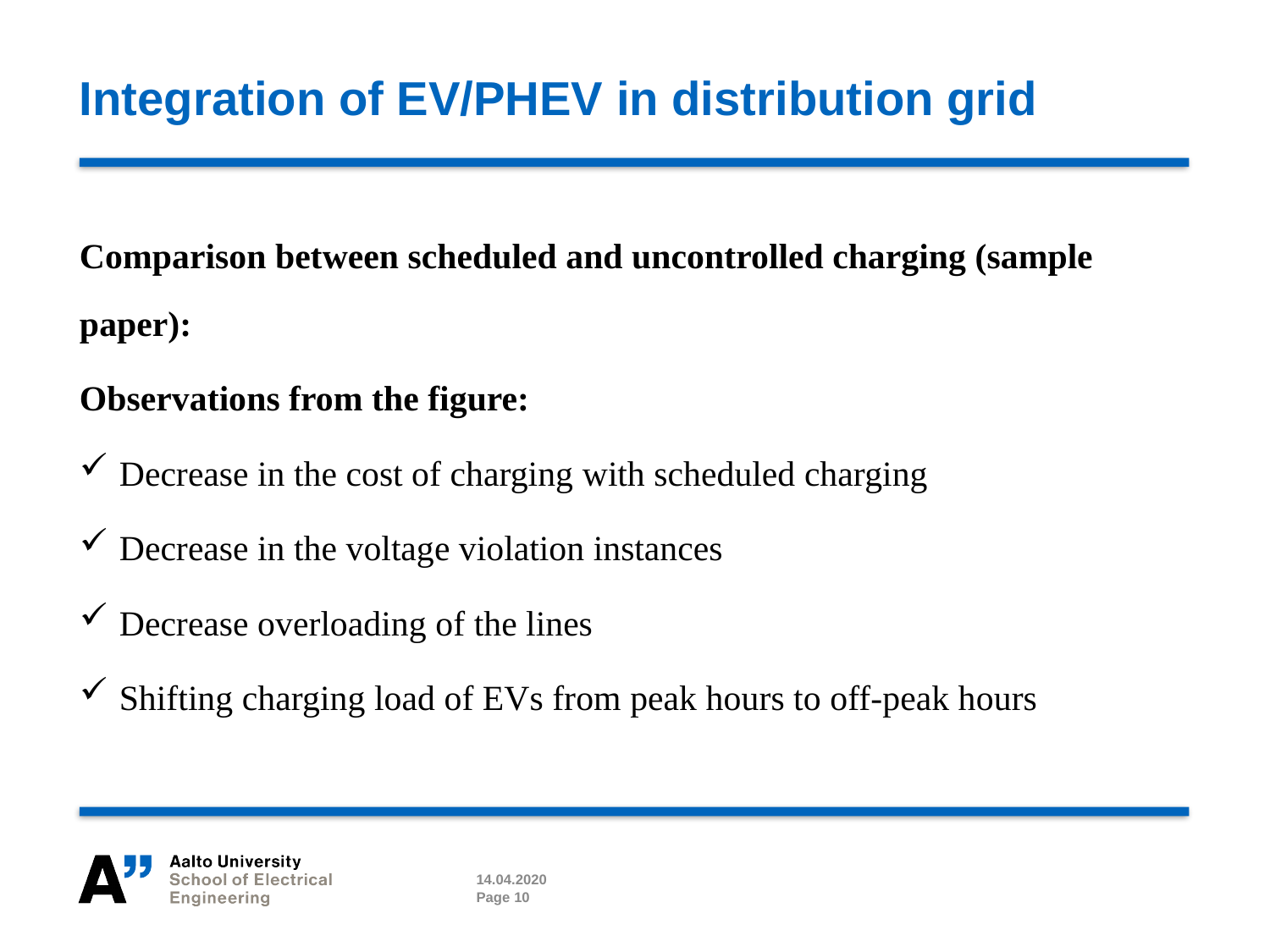

# Integration of EV/PHEV in distribution grid
Comparison between scheduled and uncontrolled charging (sample paper):
Observations from the figure:
Decrease in the cost of charging with scheduled charging
Decrease in the voltage violation instances
Decrease overloading of the lines
Shifting charging load of EVs from peak hours to off-peak hours

14.04.2020
Page 10